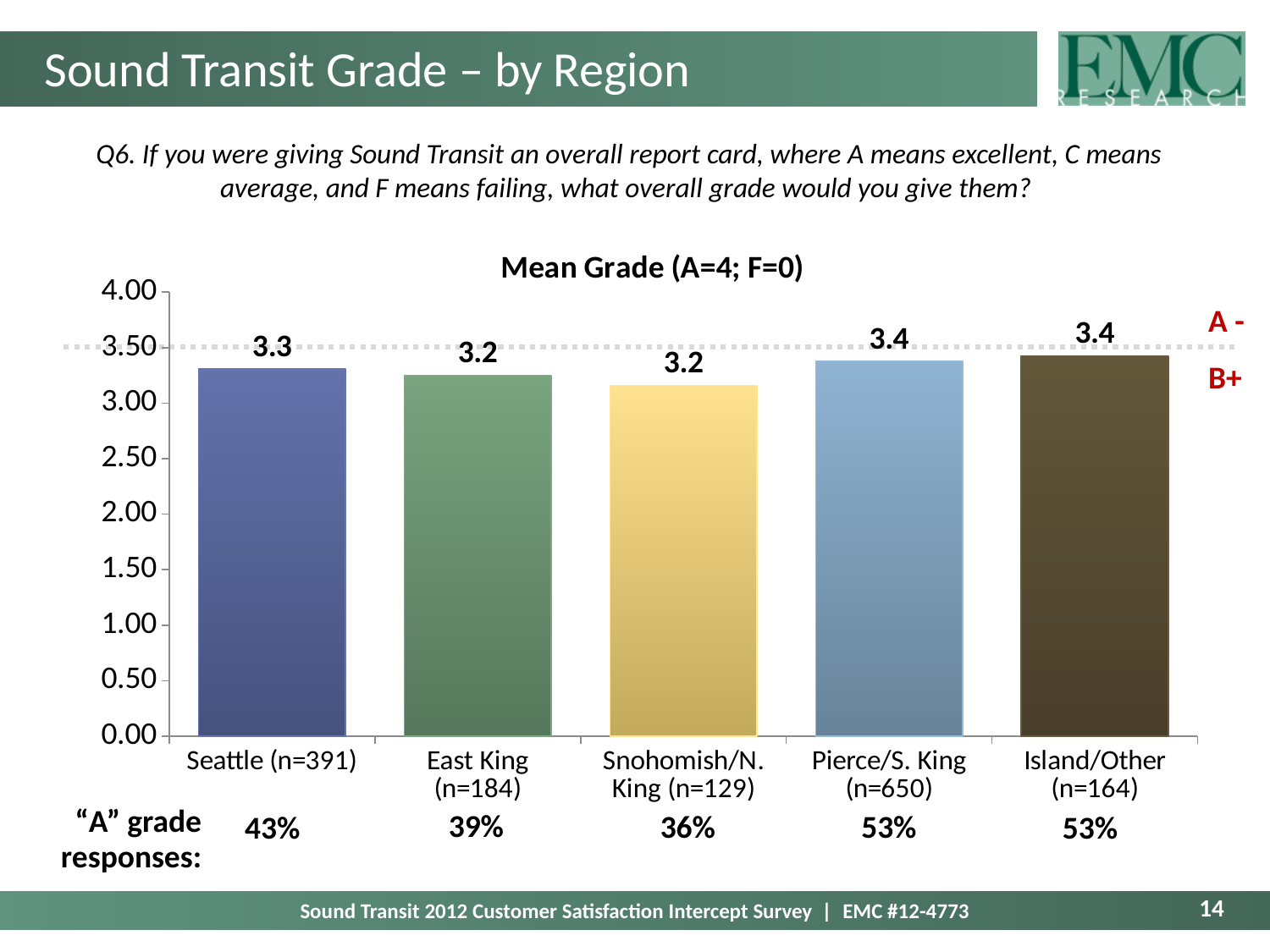

# Sound Transit Grade – by Region
Q6. If you were giving Sound Transit an overall report card, where A means excellent, C means average, and F means failing, what overall grade would you give them?

### Chart: Mean Grade (A=4; F=0)

| Category | Overall |
|---|---|
| Seattle (n=391) | 3.3072527345949374 |
| East King (n=184) | 3.2489082745627726 |
| Snohomish/N. King (n=129) | 3.160925880704859 |
| Pierce/S. King (n=650) | 3.3750862283539464 |
| Island/Other (n=164) | 3.4237716675589196 |
A -
B+
“A” grade responses:
39%
36%
53%
43%
53%